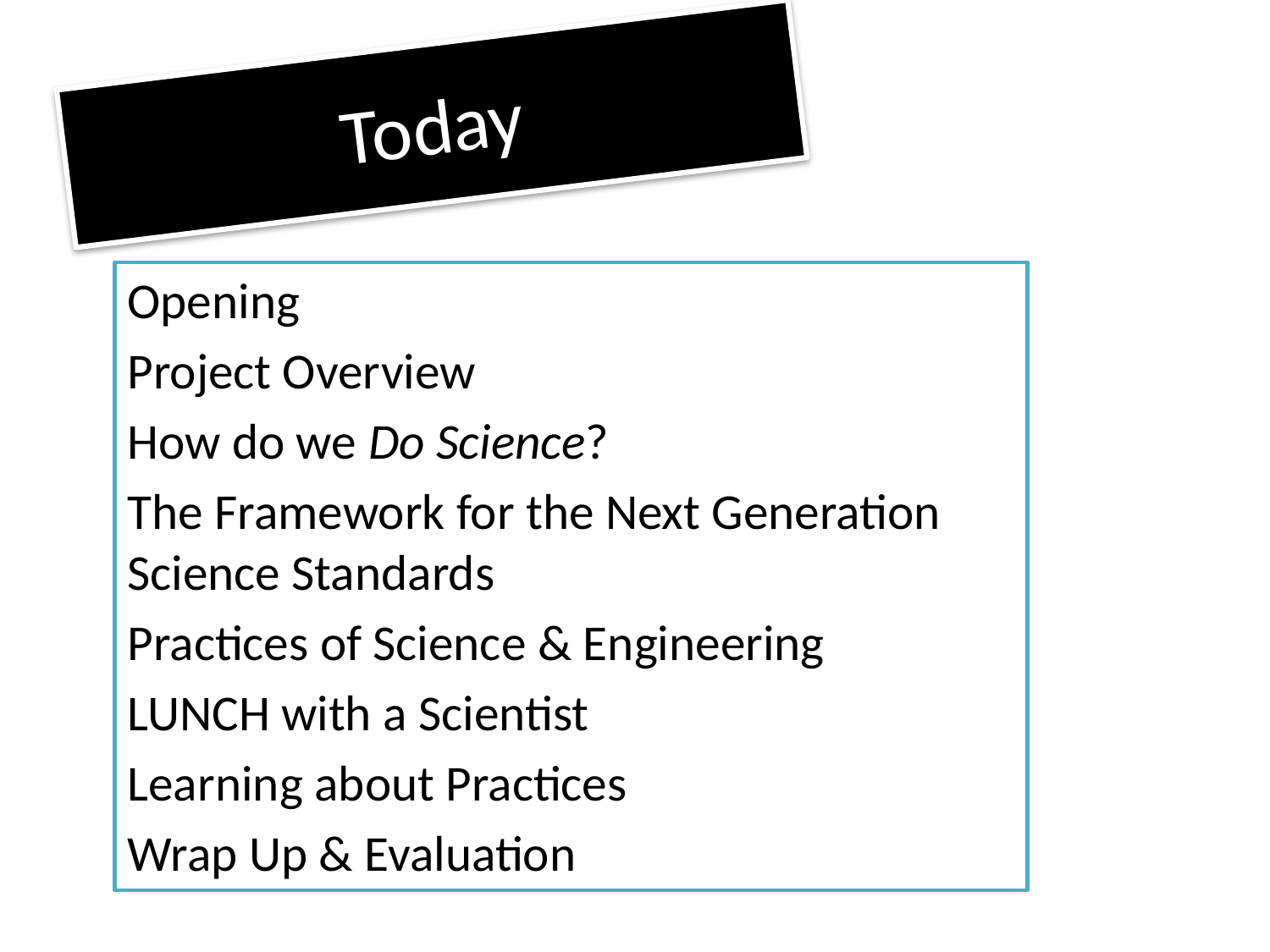

# Today
Opening
Project Overview
How do we Do Science?
The Framework for the Next Generation Science Standards
Practices of Science & Engineering
LUNCH with a Scientist
Learning about Practices
Wrap Up & Evaluation